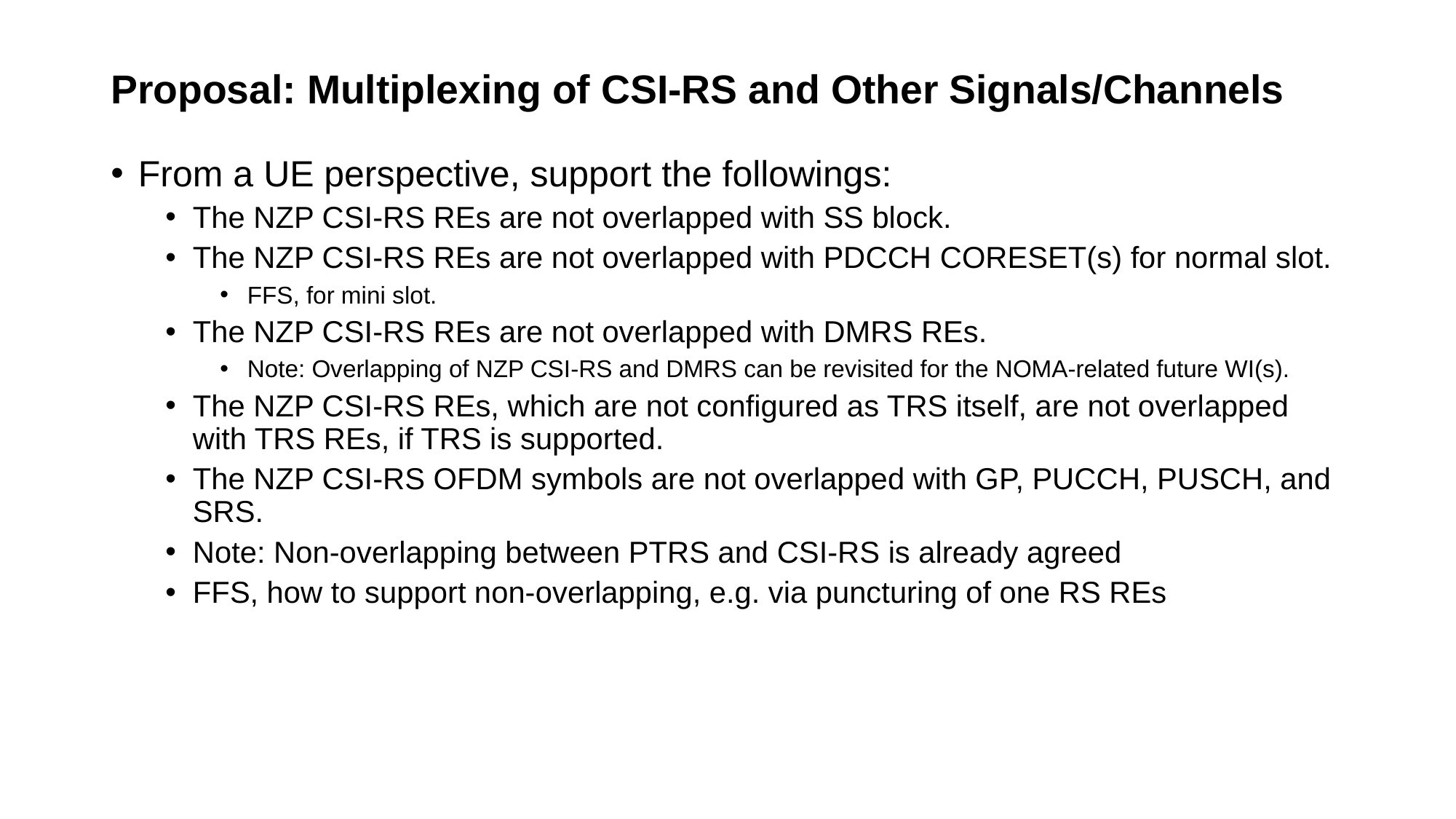

# Proposal: Multiplexing of CSI-RS and Other Signals/Channels
From a UE perspective, support the followings:
The NZP CSI-RS REs are not overlapped with SS block.
The NZP CSI-RS REs are not overlapped with PDCCH CORESET(s) for normal slot.
FFS, for mini slot.
The NZP CSI-RS REs are not overlapped with DMRS REs.
Note: Overlapping of NZP CSI-RS and DMRS can be revisited for the NOMA-related future WI(s).
The NZP CSI-RS REs, which are not configured as TRS itself, are not overlapped with TRS REs, if TRS is supported.
The NZP CSI-RS OFDM symbols are not overlapped with GP, PUCCH, PUSCH, and SRS.
Note: Non-overlapping between PTRS and CSI-RS is already agreed
FFS, how to support non-overlapping, e.g. via puncturing of one RS REs